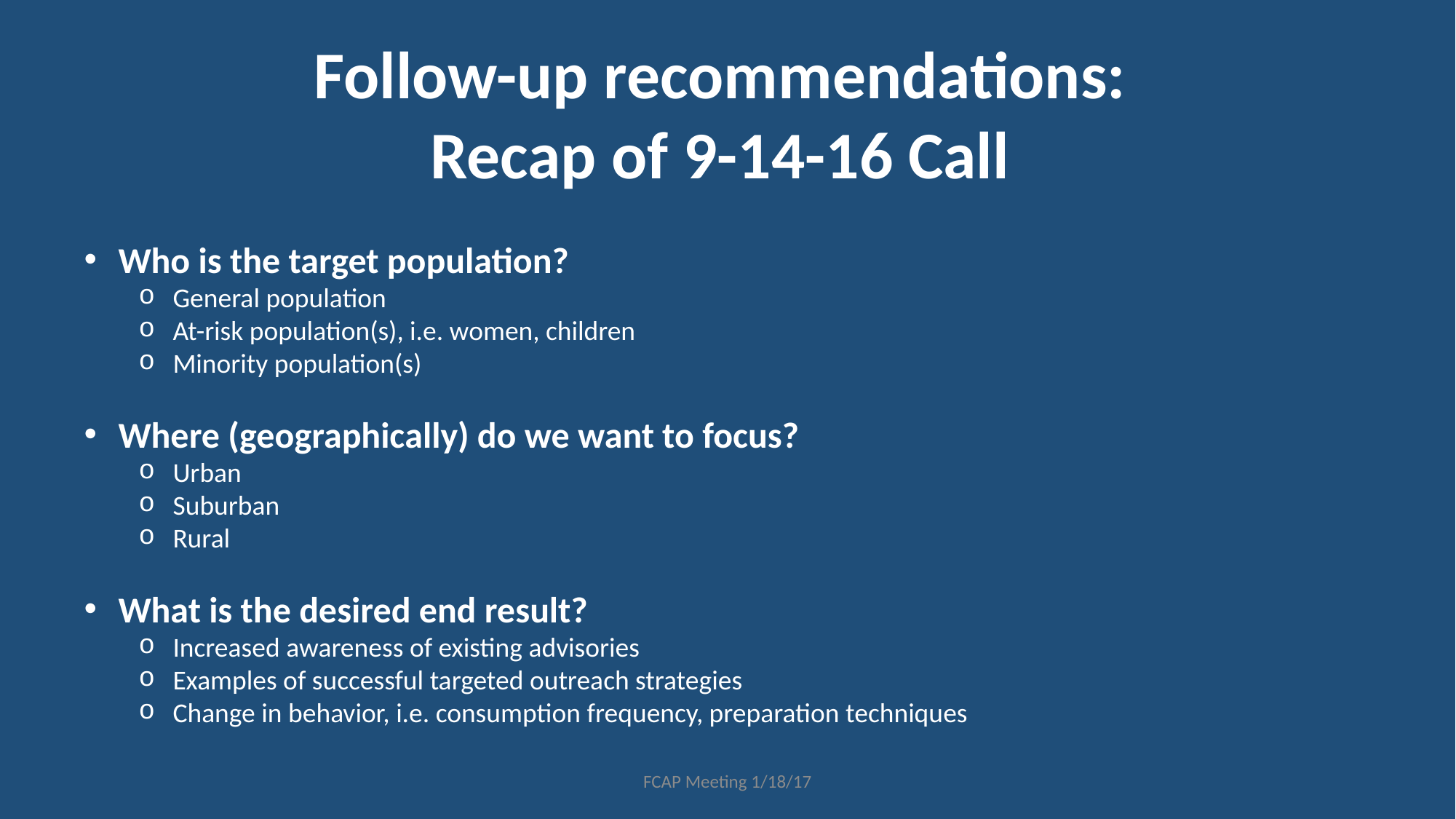

Follow-up recommendations:
Recap of 9-14-16 Call
Who is the target population?
General population
At-risk population(s), i.e. women, children
Minority population(s)

Where (geographically) do we want to focus?
Urban
Suburban
Rural

What is the desired end result?
Increased awareness of existing advisories
Examples of successful targeted outreach strategies
Change in behavior, i.e. consumption frequency, preparation techniques
FCAP Meeting 1/18/17